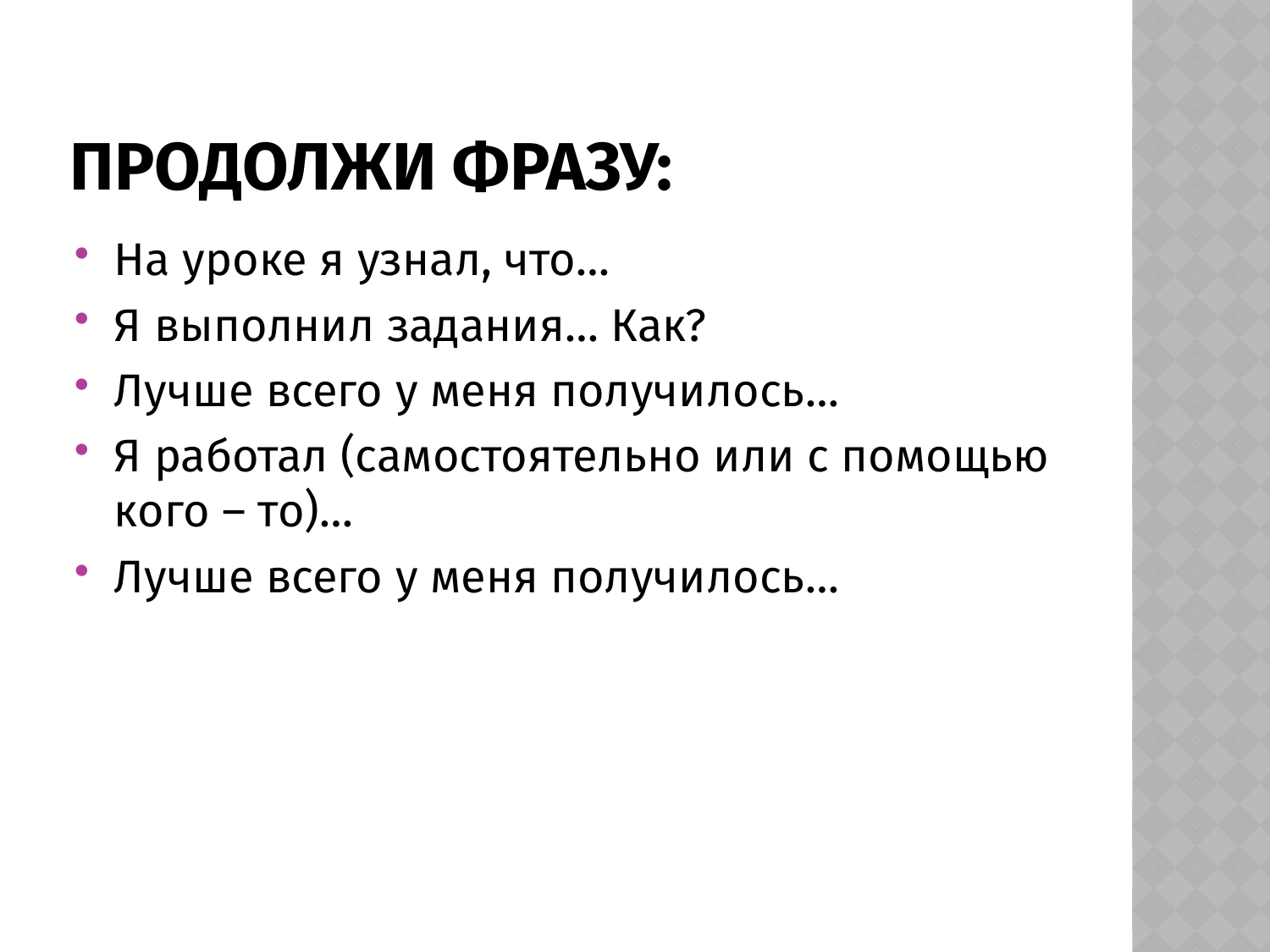

# Продолжи фразу:
На уроке я узнал, что…
Я выполнил задания… Как?
Лучше всего у меня получилось…
Я работал (самостоятельно или с помощью кого – то)…
Лучше всего у меня получилось…